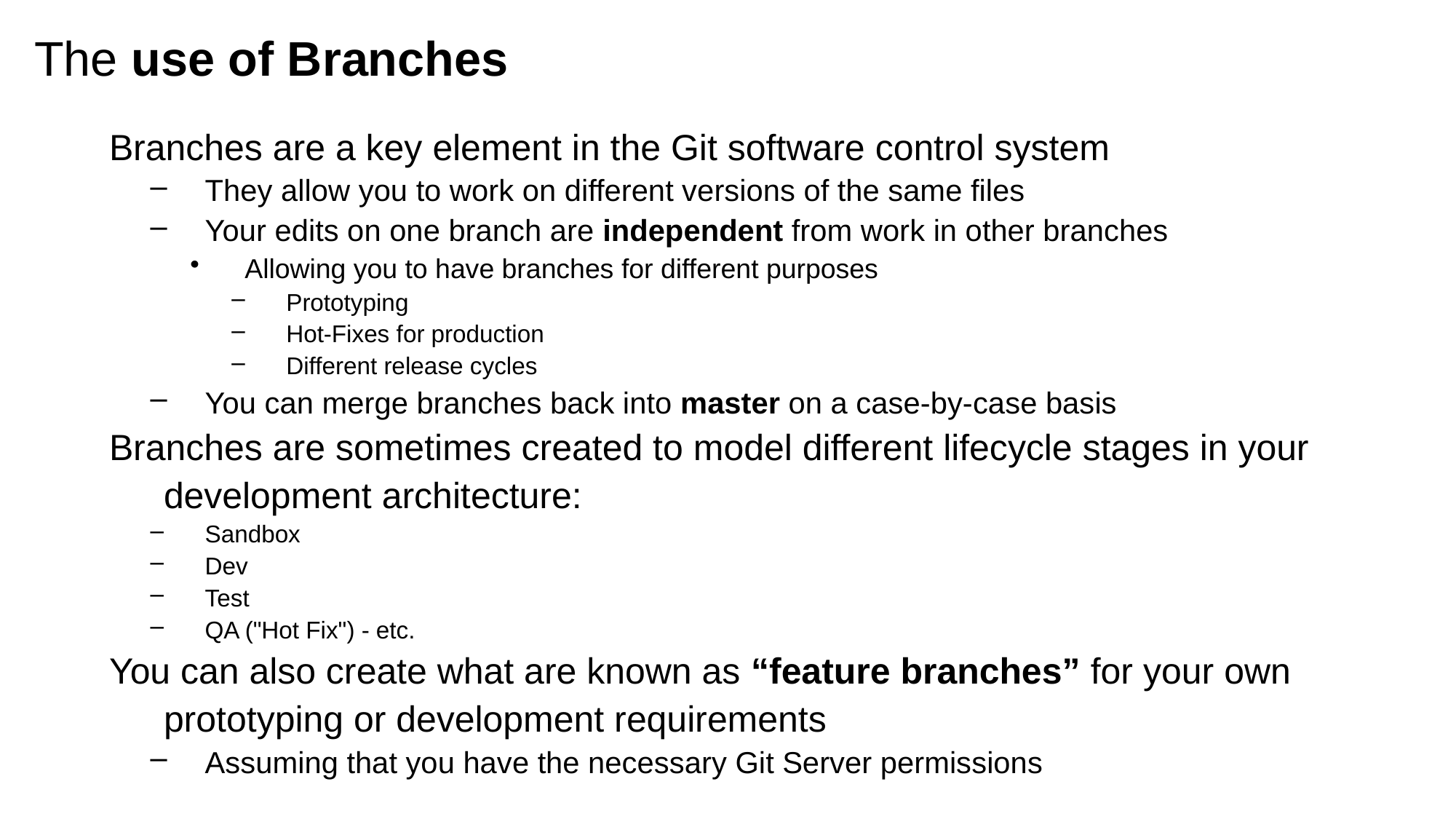

# The use of Branches
Branches are a key element in the Git software control system
They allow you to work on different versions of the same files
Your edits on one branch are independent from work in other branches
Allowing you to have branches for different purposes
Prototyping
Hot-Fixes for production
Different release cycles
You can merge branches back into master on a case-by-case basis
Branches are sometimes created to model different lifecycle stages in your development architecture:
Sandbox
Dev
Test
QA ("Hot Fix") - etc.
You can also create what are known as “feature branches” for your own prototyping or development requirements
Assuming that you have the necessary Git Server permissions